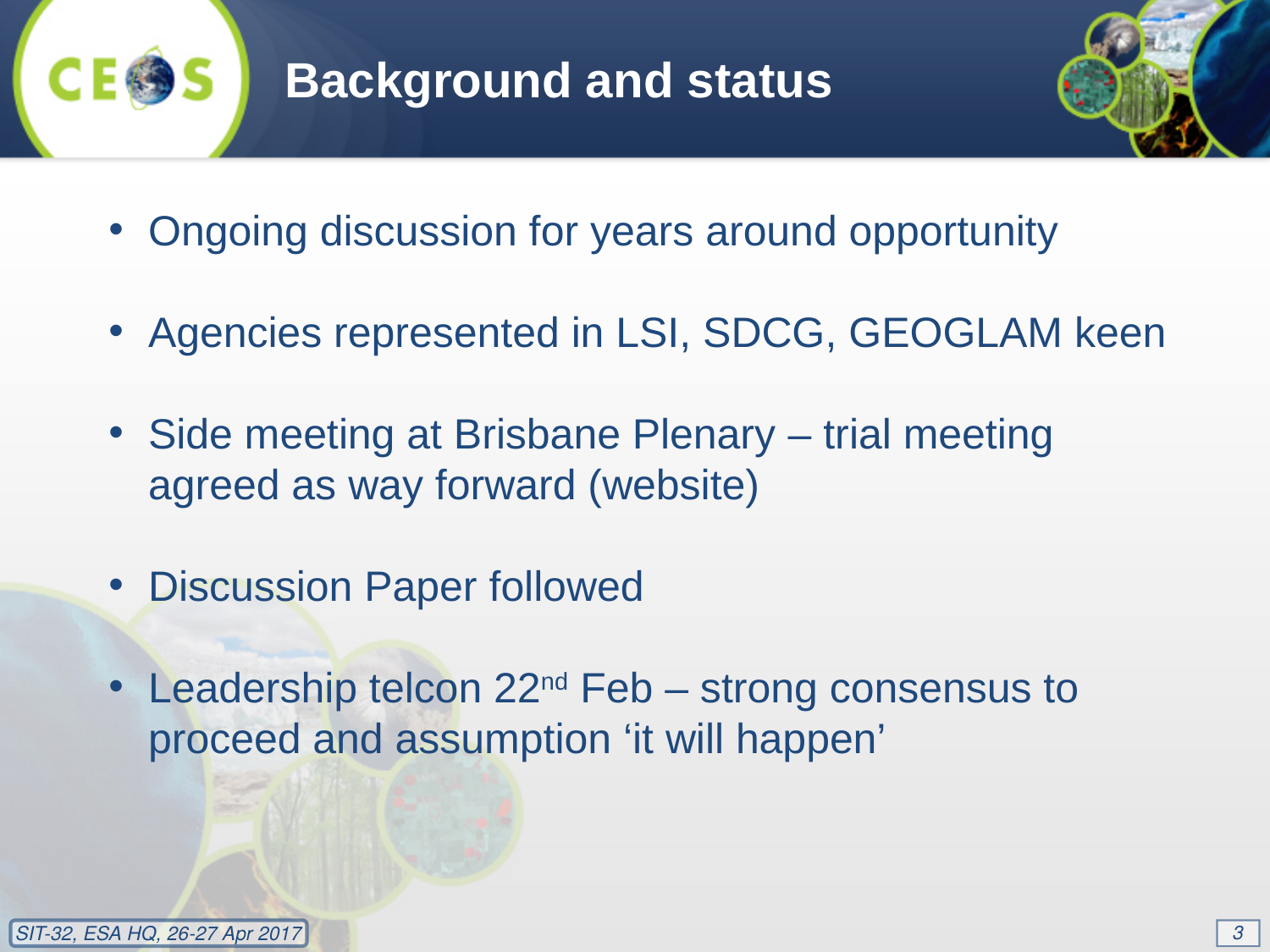

Background and status

Ongoing discussion for years around opportunity

Agencies represented in LSI, SDCG, GEOGLAM keen

Side meeting at Brisbane Plenary – trial meeting
agreed as way forward (website)

Discussion Paper followed

Leadership telcon 22nd Feb – strong consensus to
proceed and assumption ‘it will happen’

3